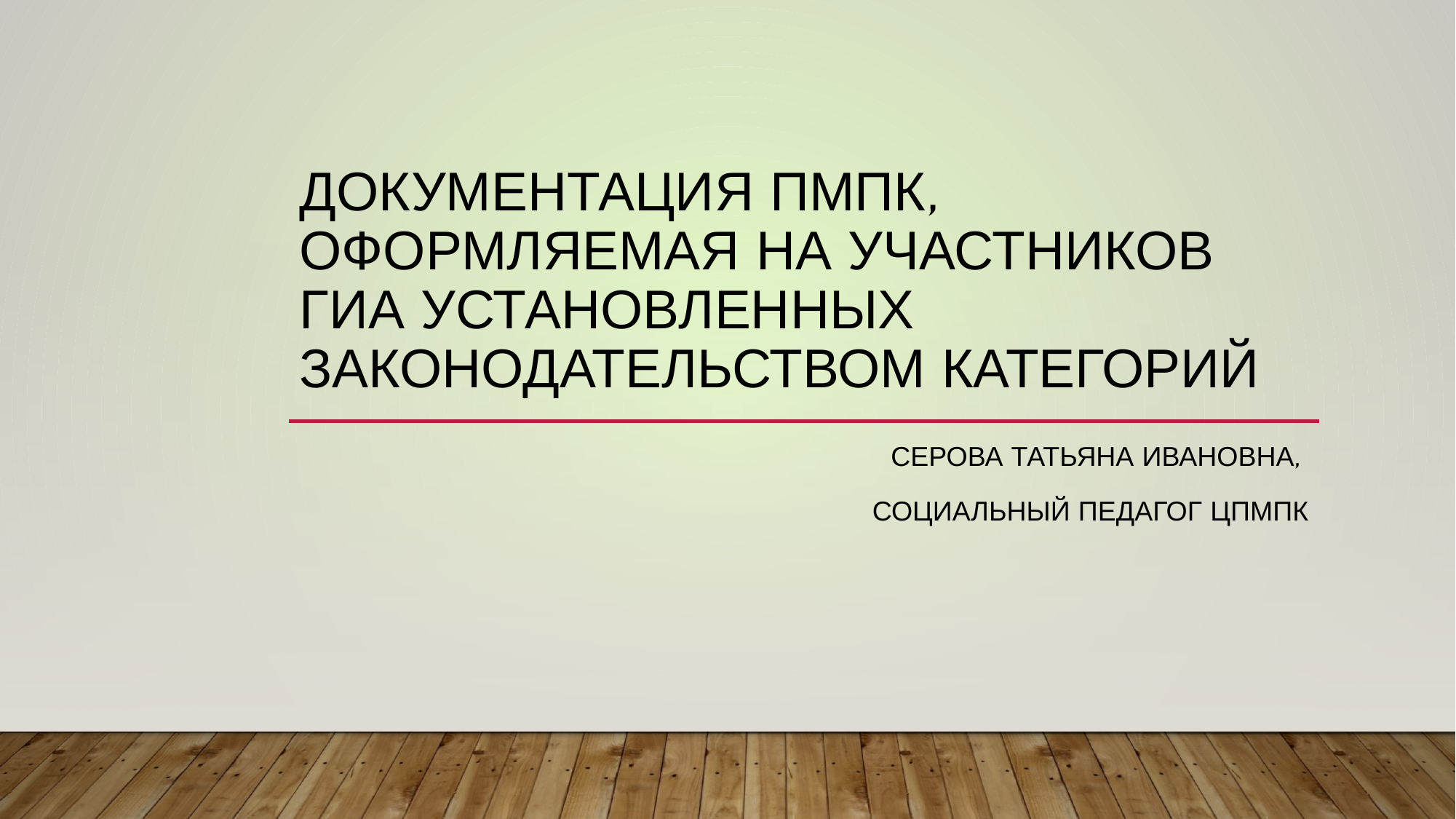

# Документация пмпк, оформляемая на участников гиа установленных законодательством категорий
Серова Татьяна Ивановна,
социальный педагог цПМПк